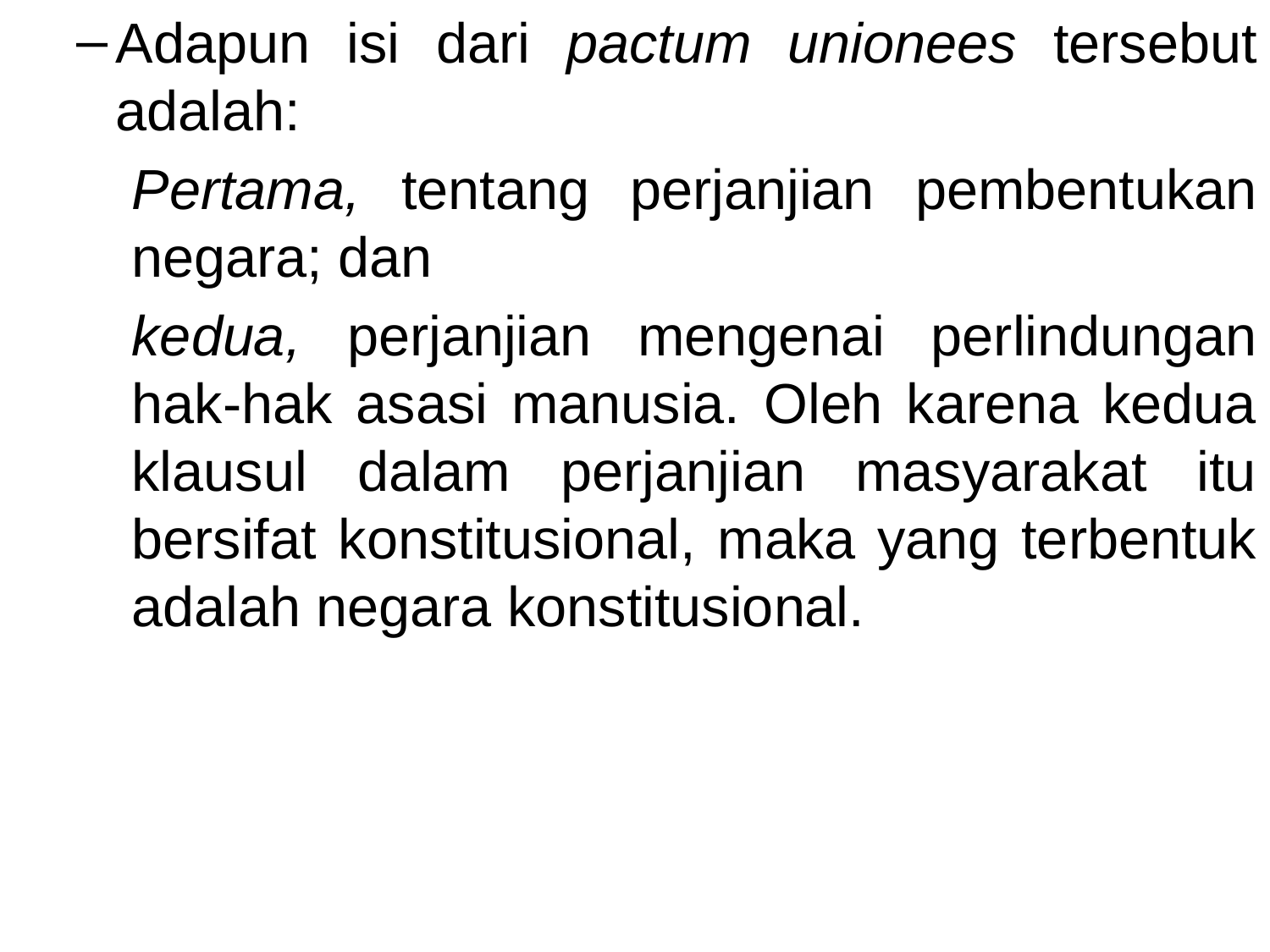

Adapun isi dari pactum unionees tersebut adalah:
Pertama, tentang perjanjian pembentukan negara; dan
kedua, perjanjian mengenai perlindungan hak-hak asasi manusia. Oleh karena kedua klausul dalam perjanjian masyarakat itu bersifat konstitusional, maka yang terbentuk adalah negara konstitusional.